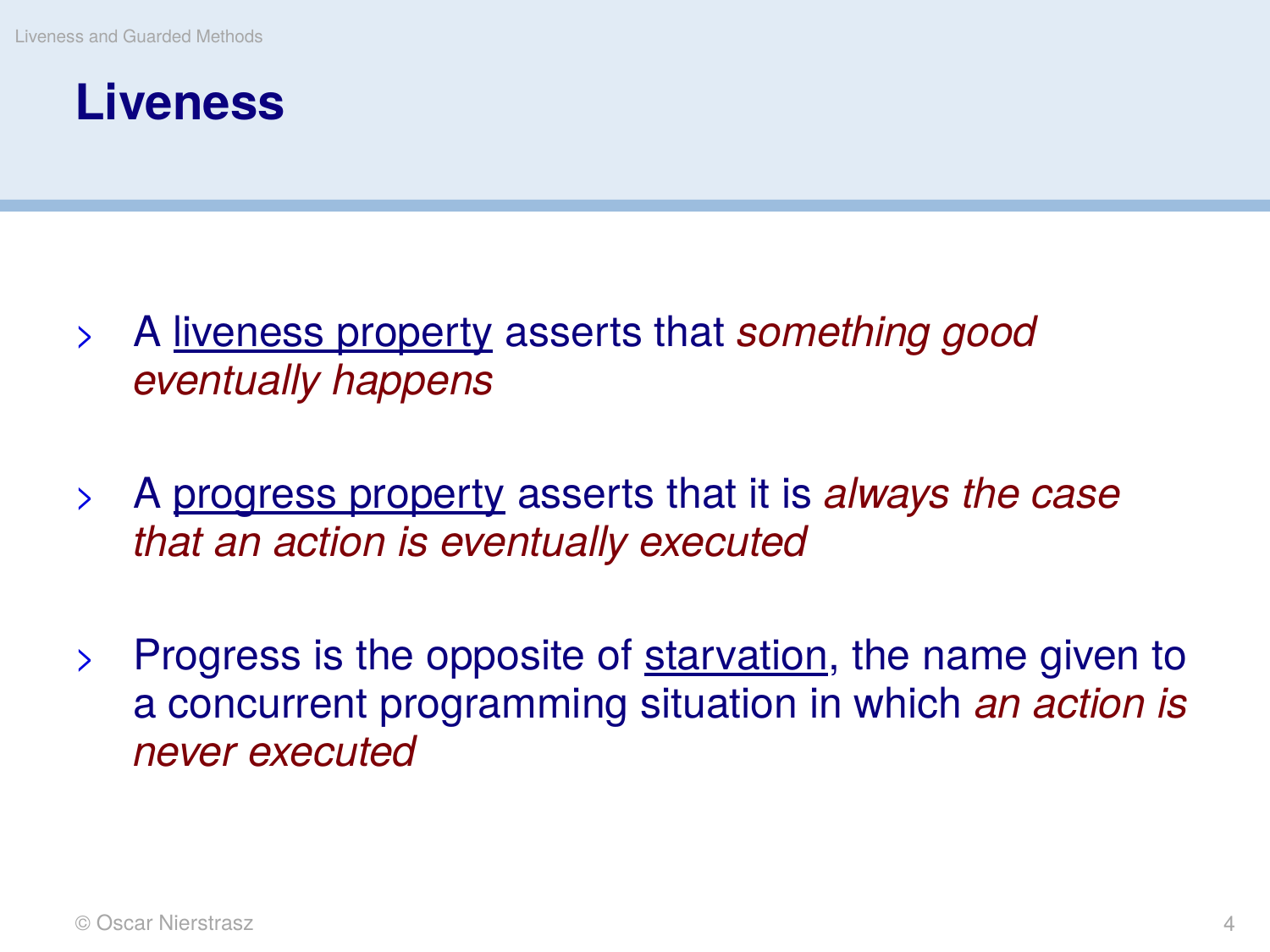

Liveness and Guarded Methods
# Liveness
A liveness property asserts that something good eventually happens

A progress property asserts that it is always the case that an action is eventually executed

Progress is the opposite of starvation, the name given to a concurrent programming situation in which an action is never executed
© Oscar Nierstrasz
4